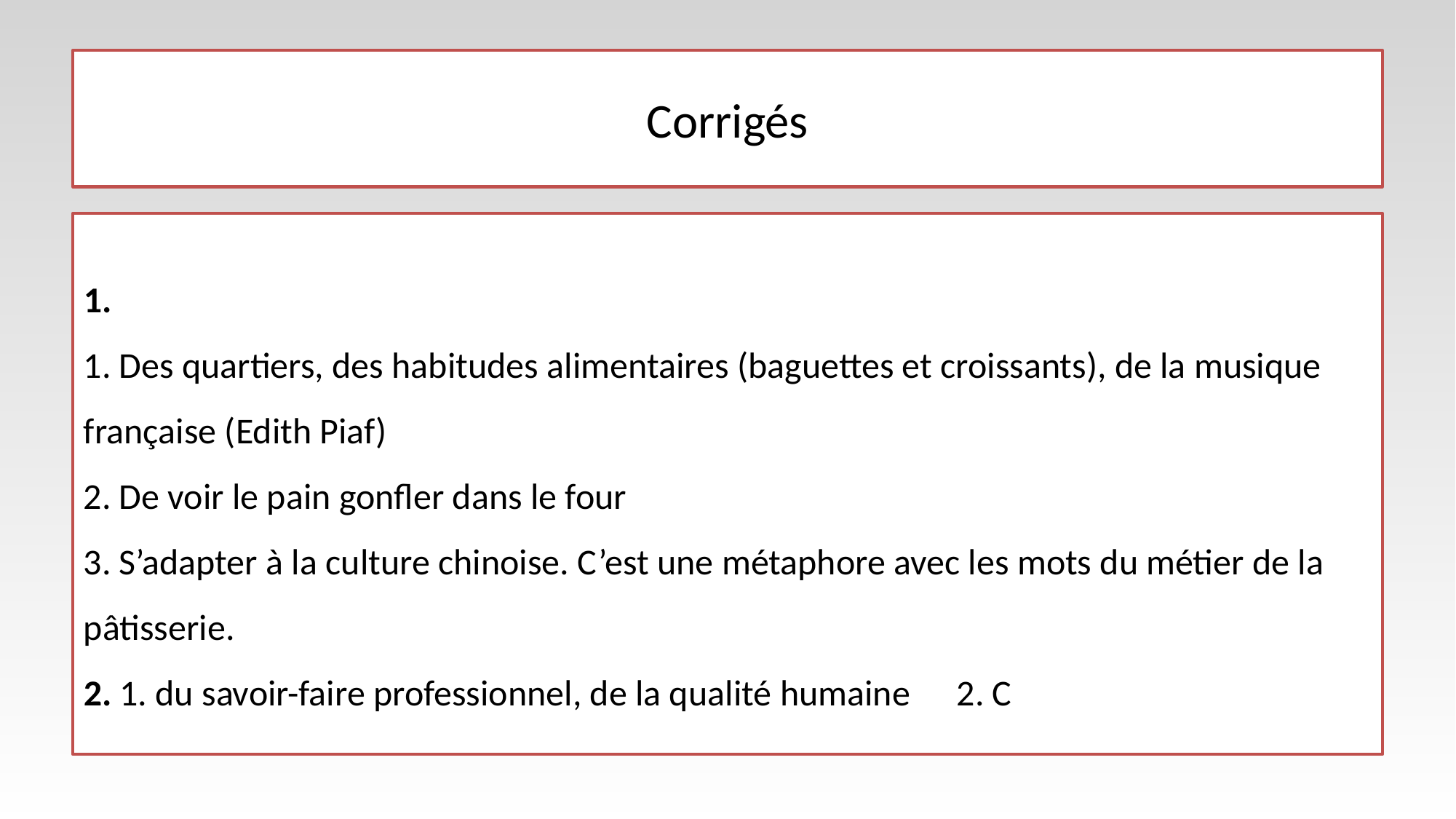

# Corrigés
1.
1. Des quartiers, des habitudes alimentaires (baguettes et croissants), de la musique française (Edith Piaf)
2. De voir le pain gonfler dans le four
3. S’adapter à la culture chinoise. C’est une métaphore avec les mots du métier de la pâtisserie.
2. 1. du savoir-faire professionnel, de la qualité humaine	2. C